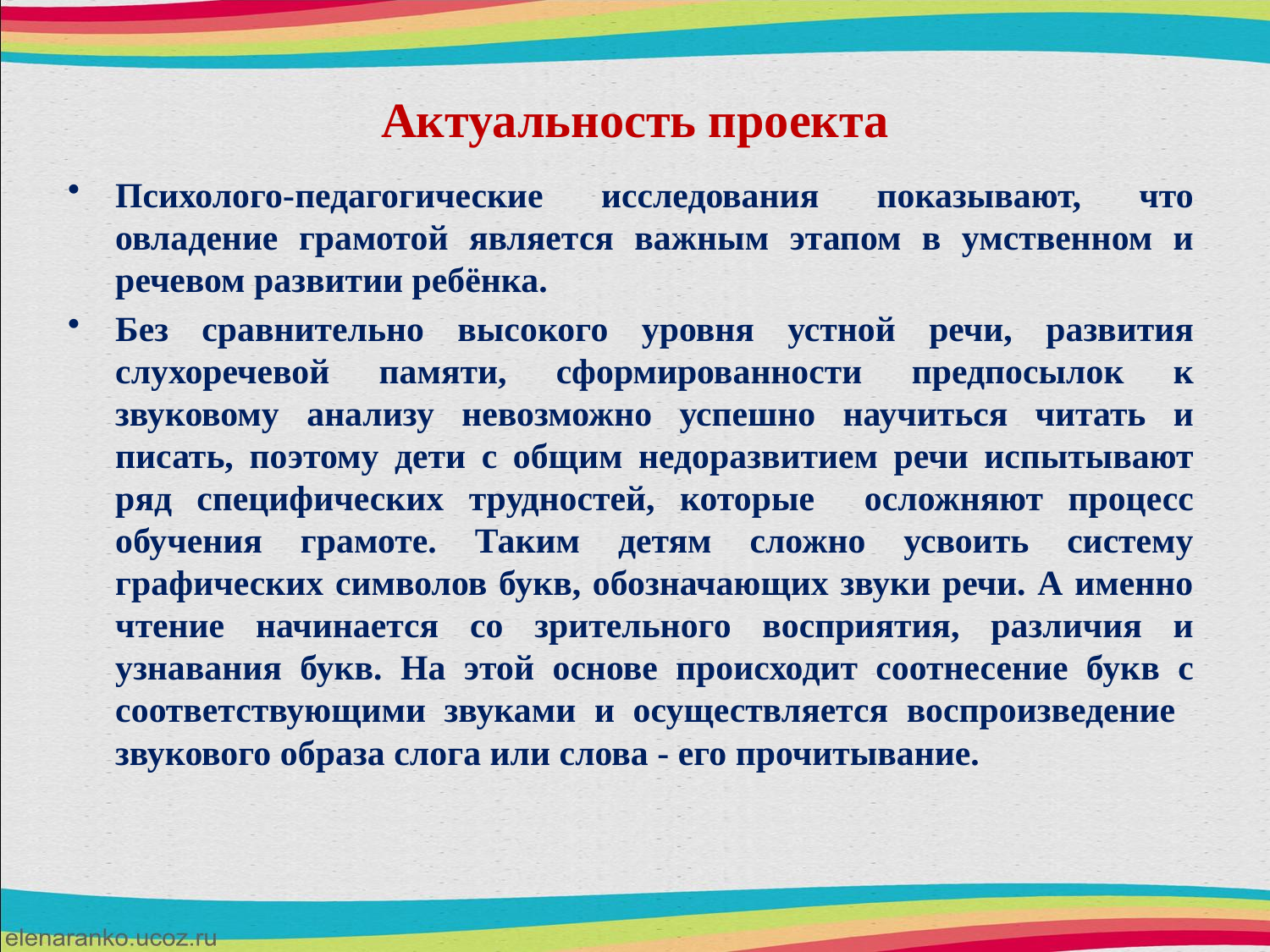

# Актуальность проекта
Психолого-педагогические исследования показывают, что овладение грамотой является важным этапом в умственном и речевом развитии ребёнка.
Без сравнительно высокого уровня устной речи, развития слухоречевой памяти, сформированности предпосылок к звуковому анализу невозможно успешно научиться читать и писать, поэтому дети с общим недоразвитием речи испытывают ряд специфических трудностей, которые  осложняют процесс обучения грамоте. Таким детям сложно усвоить систему графических символов букв, обозначающих звуки речи. А именно чтение начинается со зрительного восприятия, различия и узнавания букв. На этой основе происходит соотнесение букв с соответствующими звуками и осуществляется воспроизведение  звукового образа слога или слова - его прочитывание.